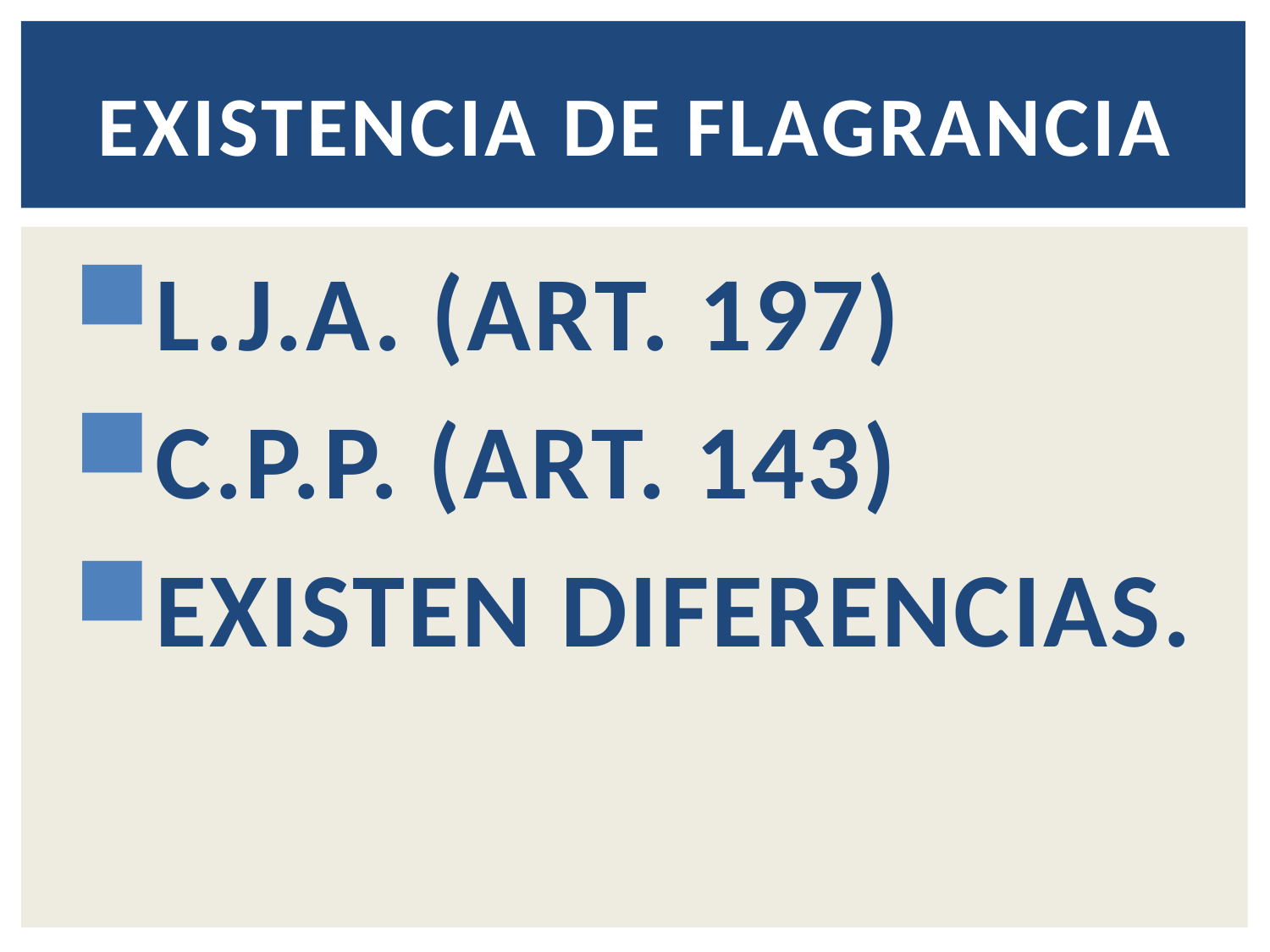

# EXISTENCIA DE FLAGRANCIA
L.J.A. (ART. 197)
C.P.P. (ART. 143)
EXISTEN DIFERENCIAS.